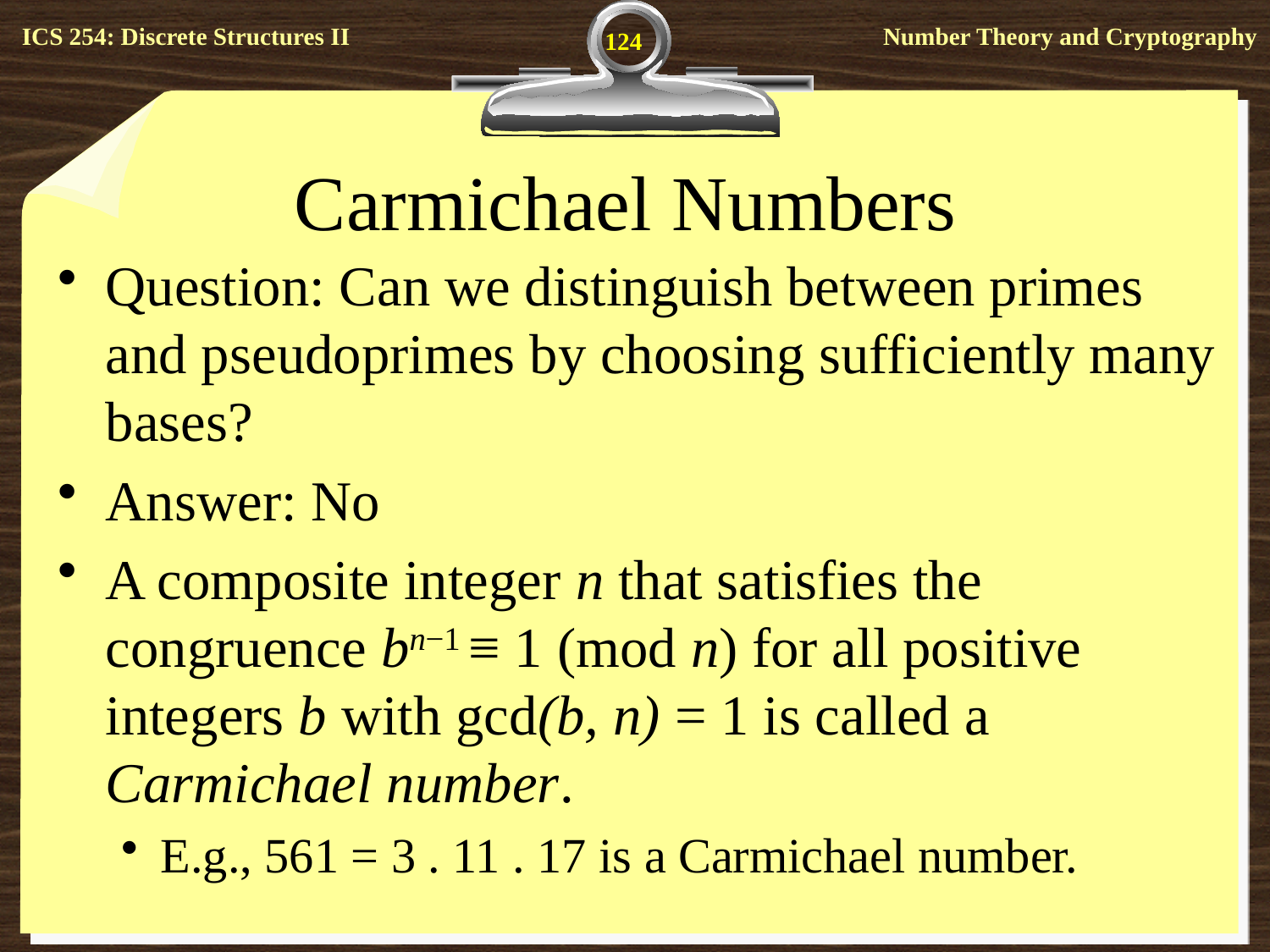

124
# Carmichael Numbers
Question: Can we distinguish between primes and pseudoprimes by choosing sufficiently many bases?
Answer: No
A composite integer n that satisfies the congruence bn−1 ≡ 1 (mod n) for all positive integers b with gcd(b, n) = 1 is called a Carmichael number.
E.g., 561 = 3 . 11 . 17 is a Carmichael number.